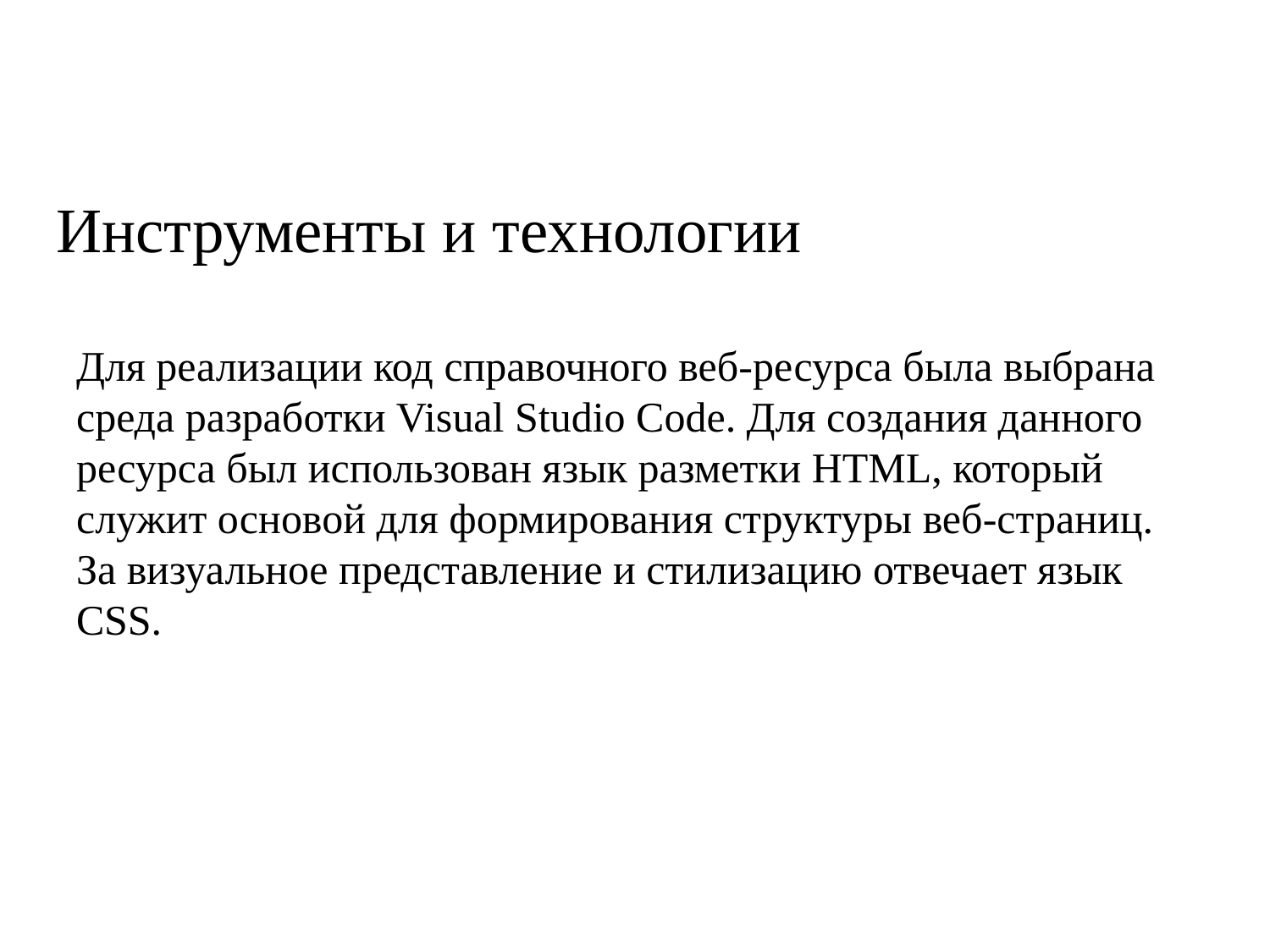

Инструменты и технологии
Для реализации код справочного веб-ресурса была выбрана среда разработки Visual Studio Code. Для создания данного ресурса был использован язык разметки HTML, который служит основой для формирования структуры веб-страниц. За визуальное представление и стилизацию отвечает язык CSS.